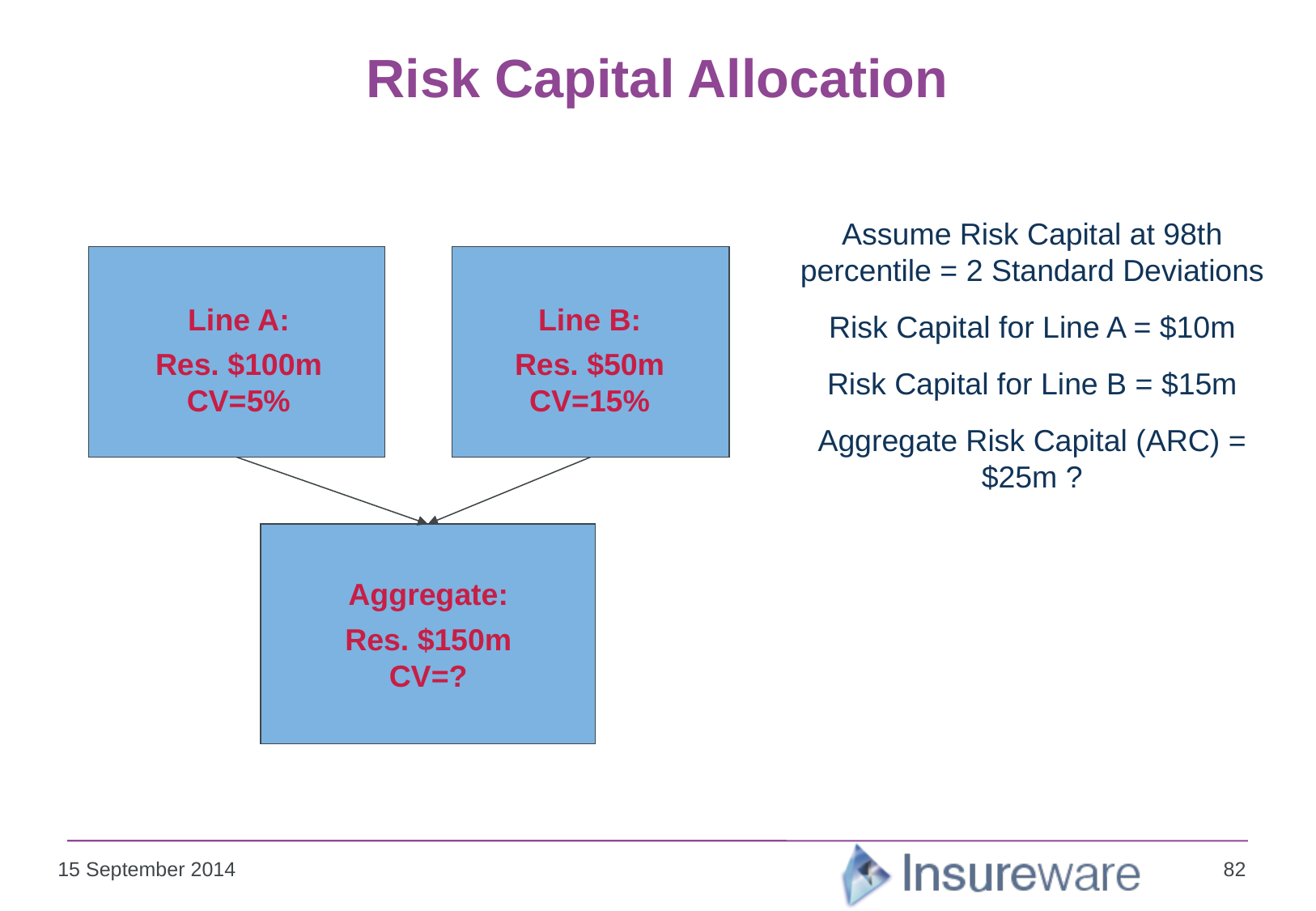

# Risk Capital Allocation
Assume Risk Capital at 98th percentile = 2 Standard Deviations
Risk Capital for Line A = $10m
Risk Capital for Line B = $15m
Aggregate Risk Capital (ARC) = $25m ?

Line A:
Res. $100m CV=5%
Line B:
Res. $50m CV=15%

Aggregate:
Res. $150m CV=?
82